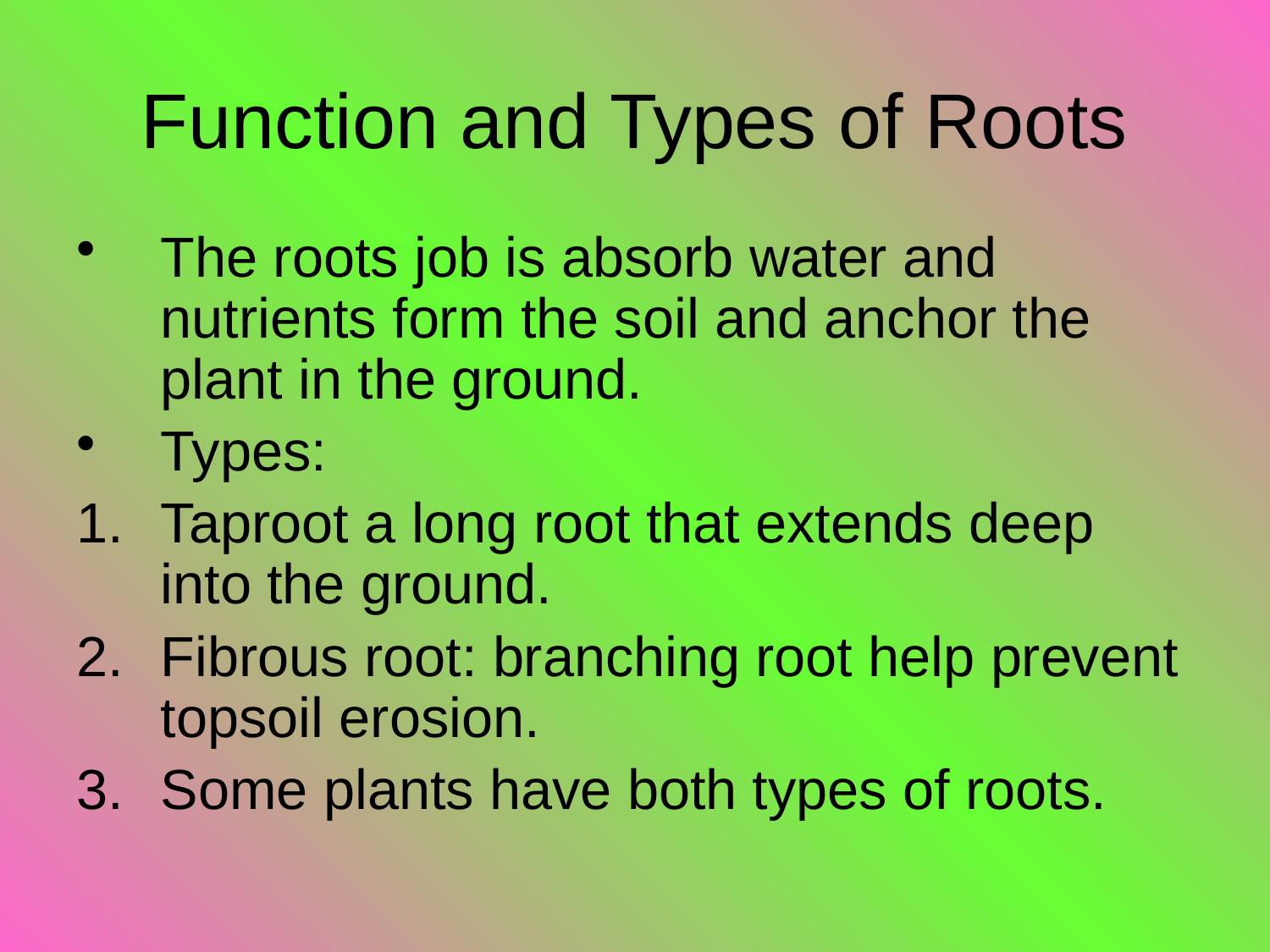

# Function and Types of Roots
The roots job is absorb water and nutrients form the soil and anchor the plant in the ground.
Types:
Taproot a long root that extends deep into the ground.
Fibrous root: branching root help prevent topsoil erosion.
Some plants have both types of roots.